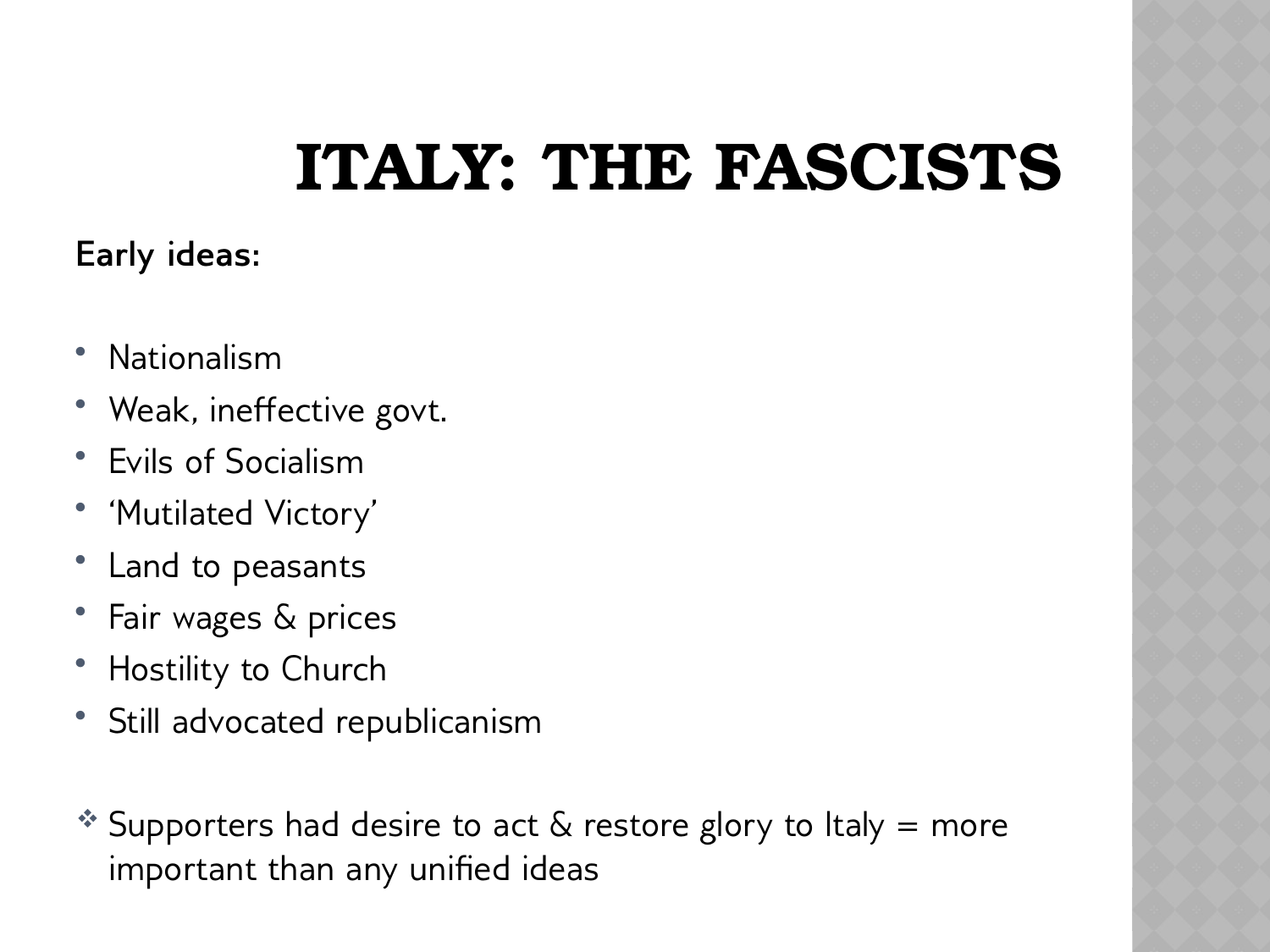

# Italy: the fascists
Early ideas:

Nationalism
Weak, ineffective govt.
Evils of Socialism
‘Mutilated Victory’
Land to peasants
Fair wages & prices
Hostility to Church
Still advocated republicanism

Supporters had desire to act & restore glory to Italy = more important than any unified ideas